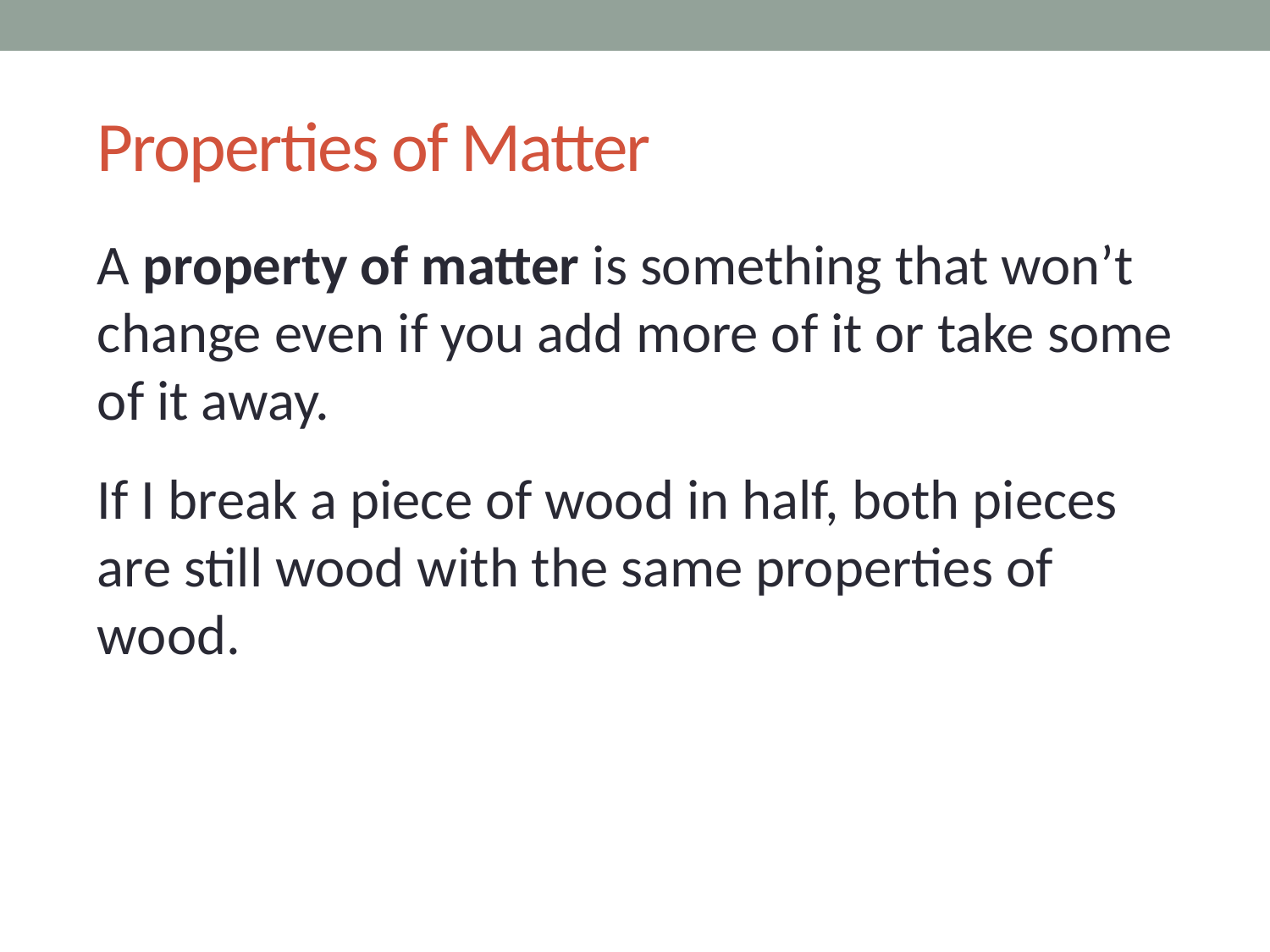

# Properties of Matter
A property of matter is something that won’t change even if you add more of it or take some of it away.
If I break a piece of wood in half, both pieces are still wood with the same properties of wood.